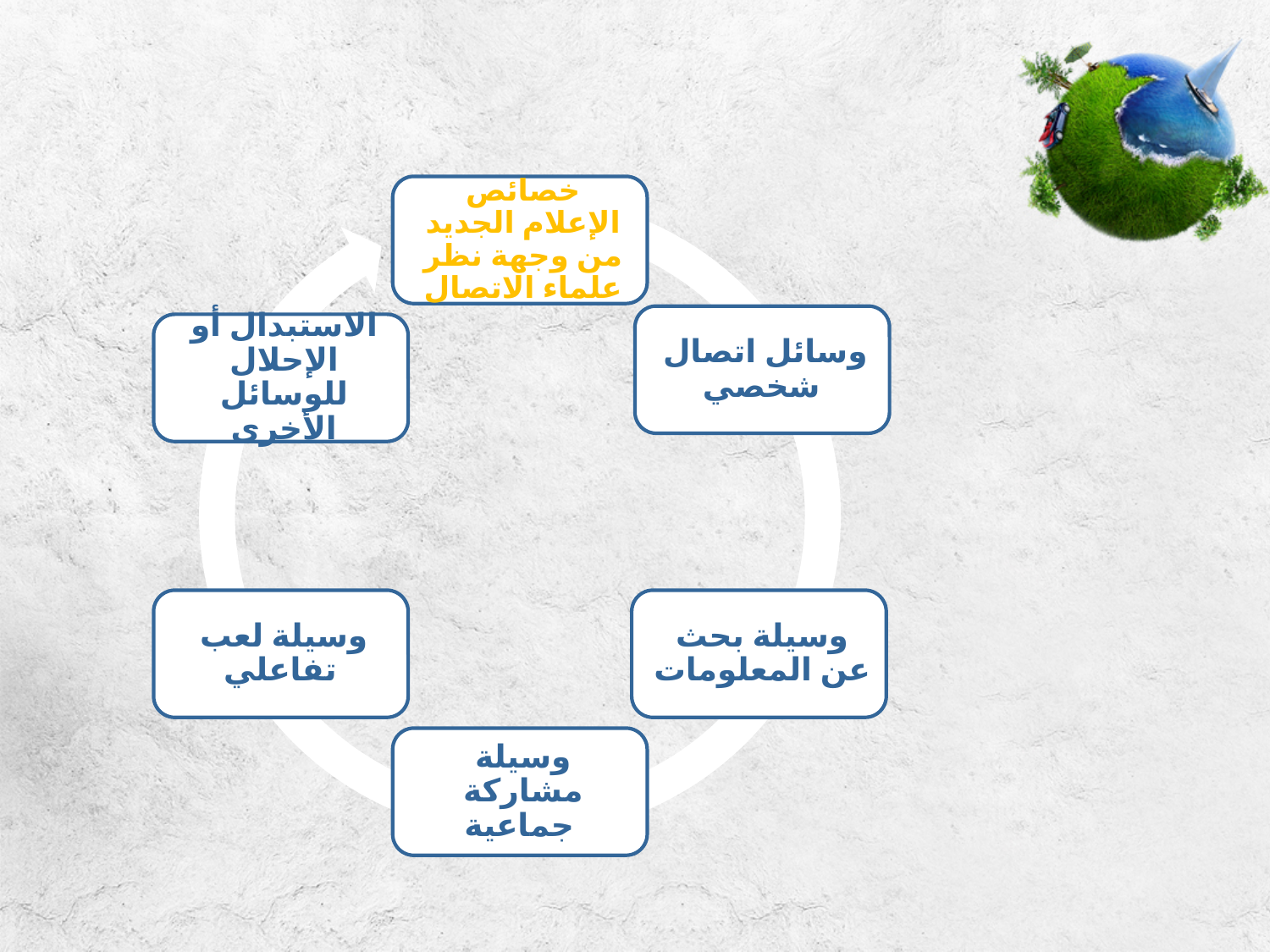

#
خصائص الإعلام الجديد من وجهة نظر علماء الاتصال
وسائل اتصال شخصي
وسيلة بحث عن المعلومات
وسيلة مشاركة جماعية
وسيلة لعب تفاعلي
الاستبدال أو الإحلال للوسائل الأخرى